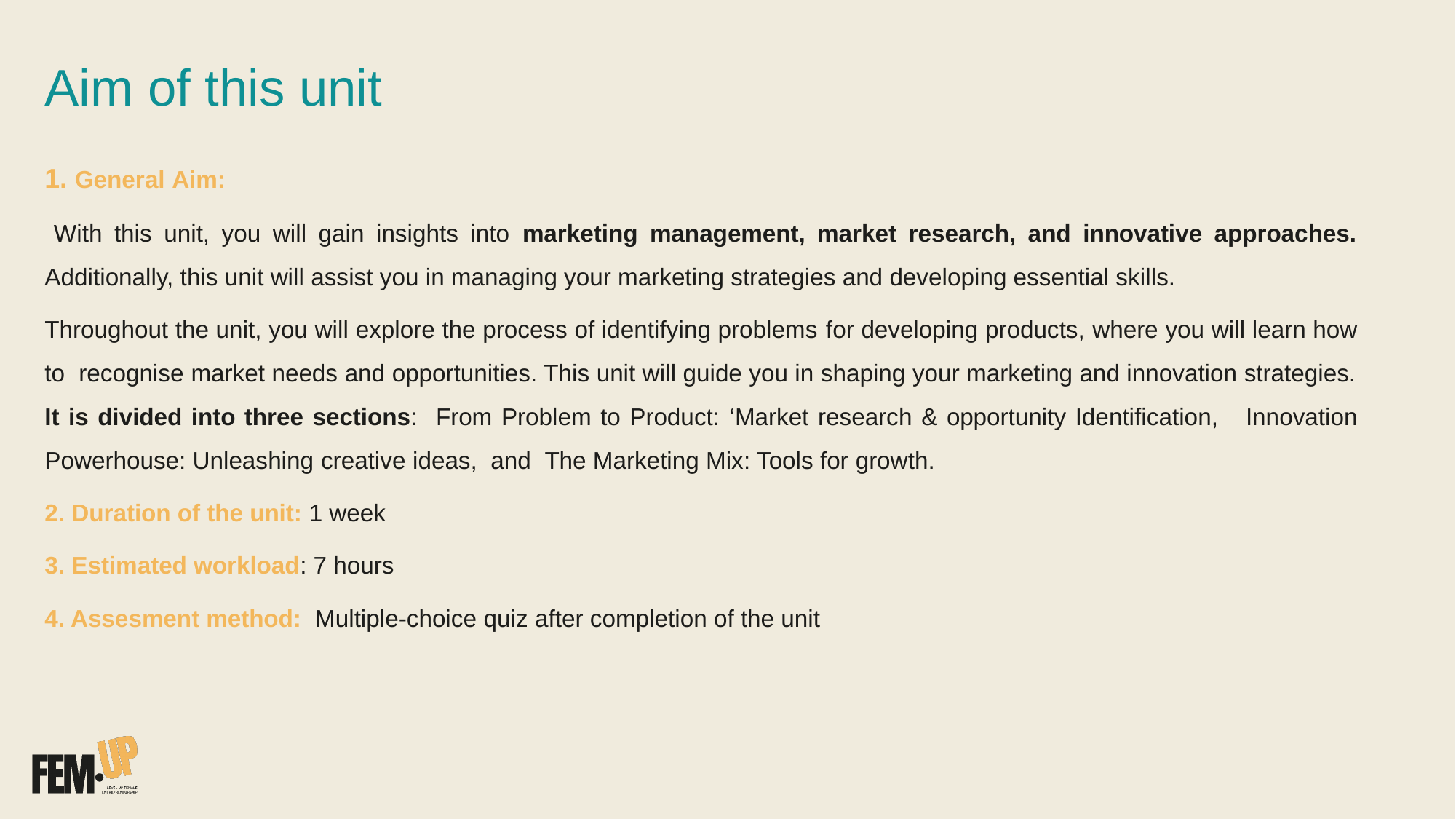

# Aim of this unit
1. General Aim:
 With this unit, you will gain insights into marketing management, market research, and innovative approaches. Additionally, this unit will assist you in managing your marketing strategies and developing essential skills.
Throughout the unit, you will explore the process of identifying problems for developing products, where you will learn how to  recognise market needs and opportunities. This unit will guide you in shaping your marketing and innovation strategies. It is divided into three sections:  From Problem to Product: ‘Market research & opportunity Identification,   Innovation Powerhouse: Unleashing creative ideas,  and  The Marketing Mix: Tools for growth.
2. Duration of the unit: 1 week
3. Estimated workload: 7 hours
4. Assesment method:  Multiple-choice quiz after completion of the unit